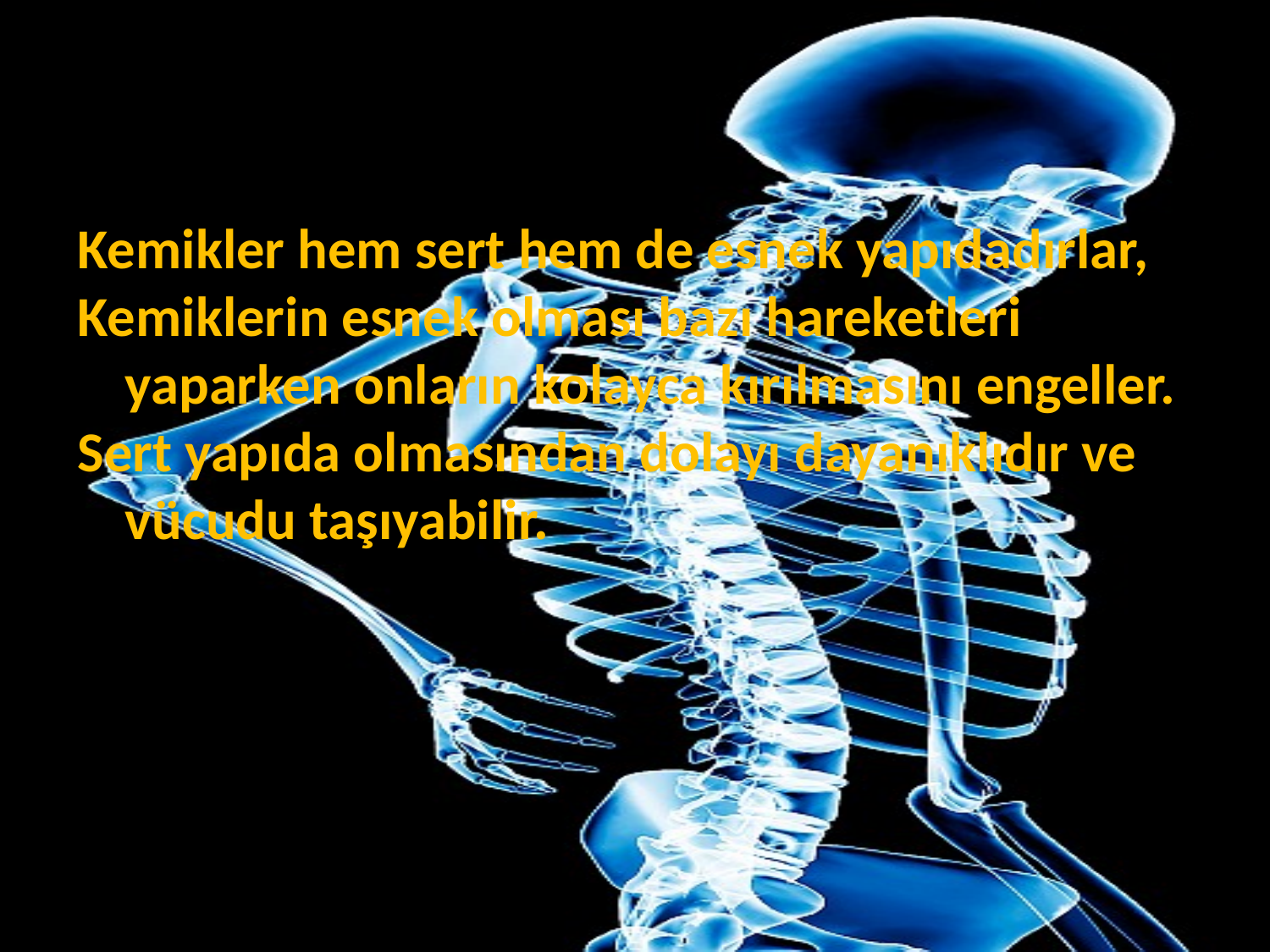

Kemikler hem sert hem de esnek yapıdadırlar,
Kemiklerin esnek olması bazı hareketleri yaparken onların kolayca kırılmasını engeller.
Sert yapıda olmasından dolayı dayanıklıdır ve vücudu taşıyabilir.